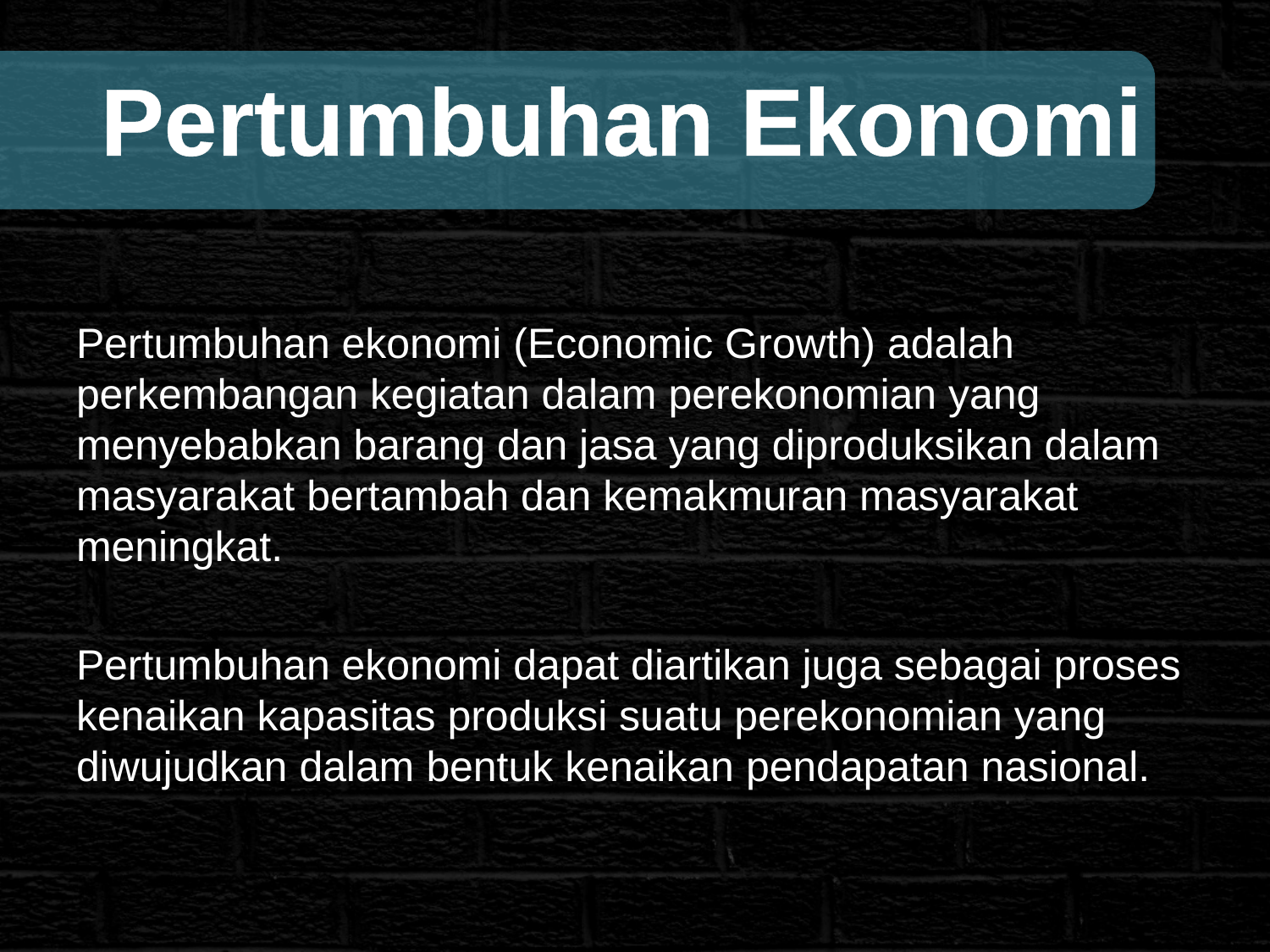

# Pertumbuhan Ekonomi

Pertumbuhan ekonomi (Economic Growth) adalah perkembangan kegiatan dalam perekonomian yang menyebabkan barang dan jasa yang diproduksikan dalam masyarakat bertambah dan kemakmuran masyarakat meningkat.

Pertumbuhan ekonomi dapat diartikan juga sebagai proses kenaikan kapasitas produksi suatu perekonomian yang diwujudkan dalam bentuk kenaikan pendapatan nasional.